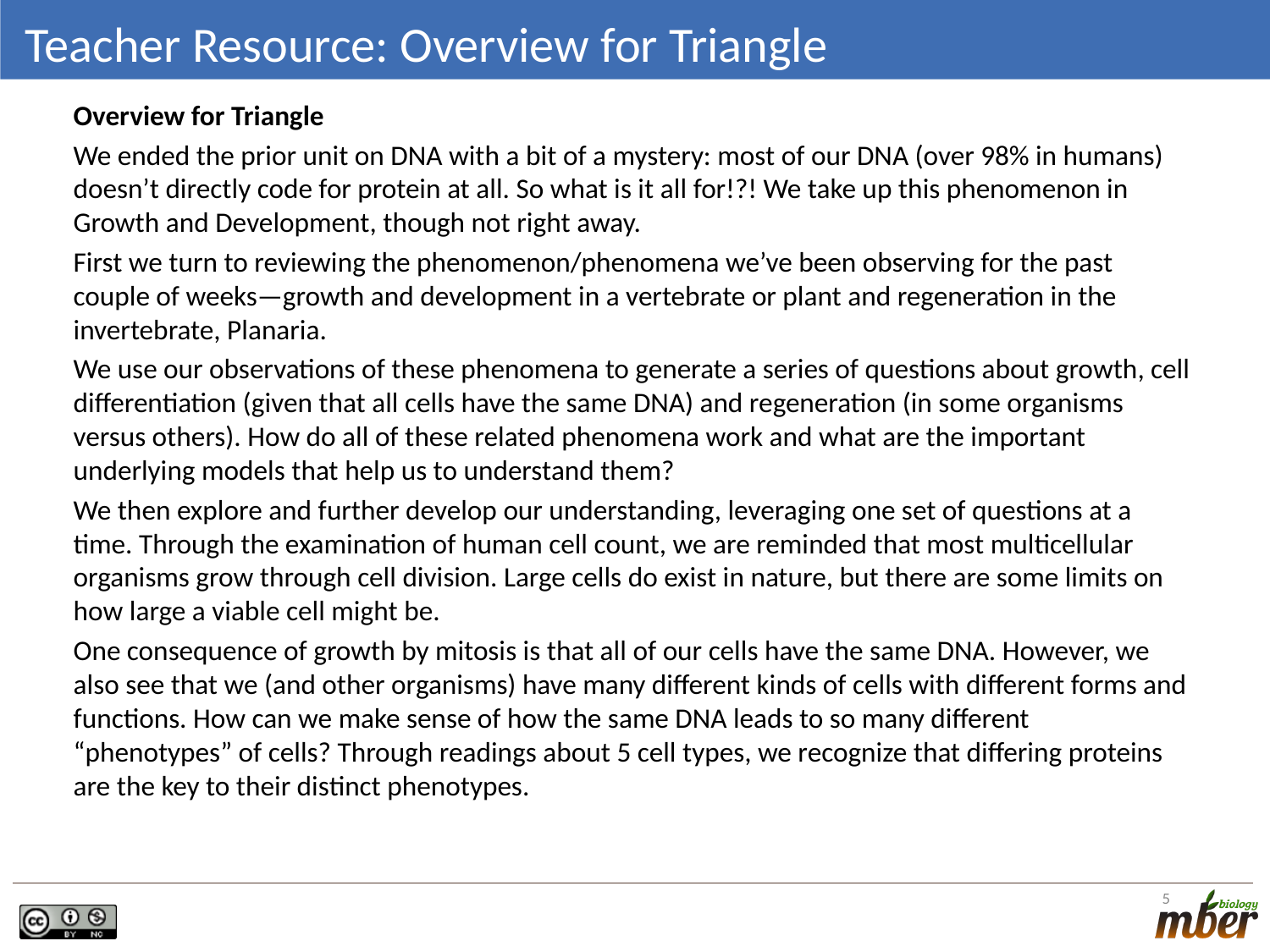

# Teacher Resource: Overview for Triangle
Overview for Triangle
We ended the prior unit on DNA with a bit of a mystery: most of our DNA (over 98% in humans) doesn’t directly code for protein at all. So what is it all for!?! We take up this phenomenon in Growth and Development, though not right away.
First we turn to reviewing the phenomenon/phenomena we’ve been observing for the past couple of weeks—growth and development in a vertebrate or plant and regeneration in the invertebrate, Planaria.
We use our observations of these phenomena to generate a series of questions about growth, cell differentiation (given that all cells have the same DNA) and regeneration (in some organisms versus others). How do all of these related phenomena work and what are the important underlying models that help us to understand them?
We then explore and further develop our understanding, leveraging one set of questions at a time. Through the examination of human cell count, we are reminded that most multicellular organisms grow through cell division. Large cells do exist in nature, but there are some limits on how large a viable cell might be.
One consequence of growth by mitosis is that all of our cells have the same DNA. However, we also see that we (and other organisms) have many different kinds of cells with different forms and functions. How can we make sense of how the same DNA leads to so many different “phenotypes” of cells? Through readings about 5 cell types, we recognize that differing proteins are the key to their distinct phenotypes.

5